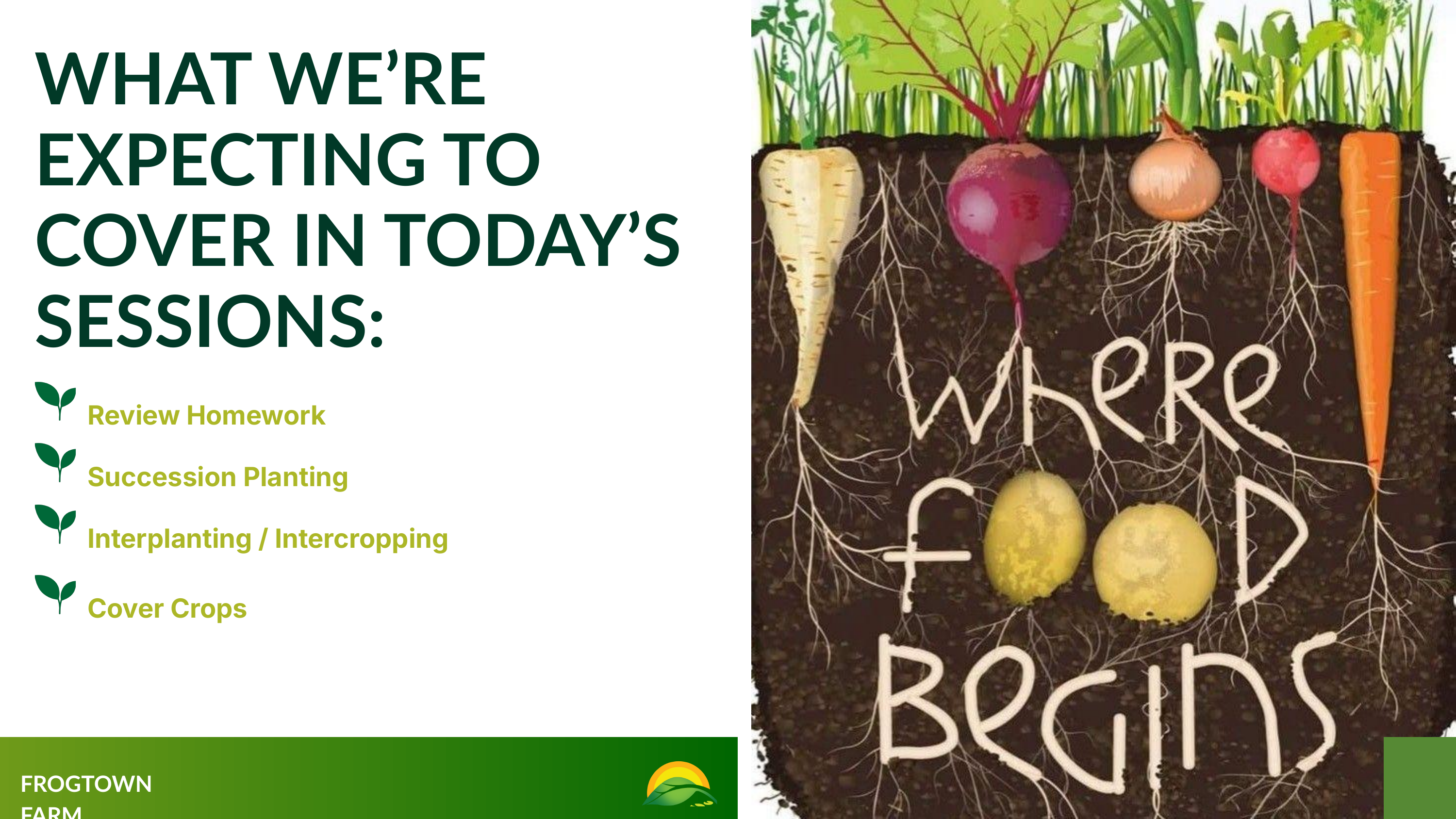

WHAT WE’RE EXPECTING TO COVER IN TODAY’S SESSIONS:

Review Homework

Succession Planting

Interplanting / Intercropping

Cover Crops

FROGTOWN FARM